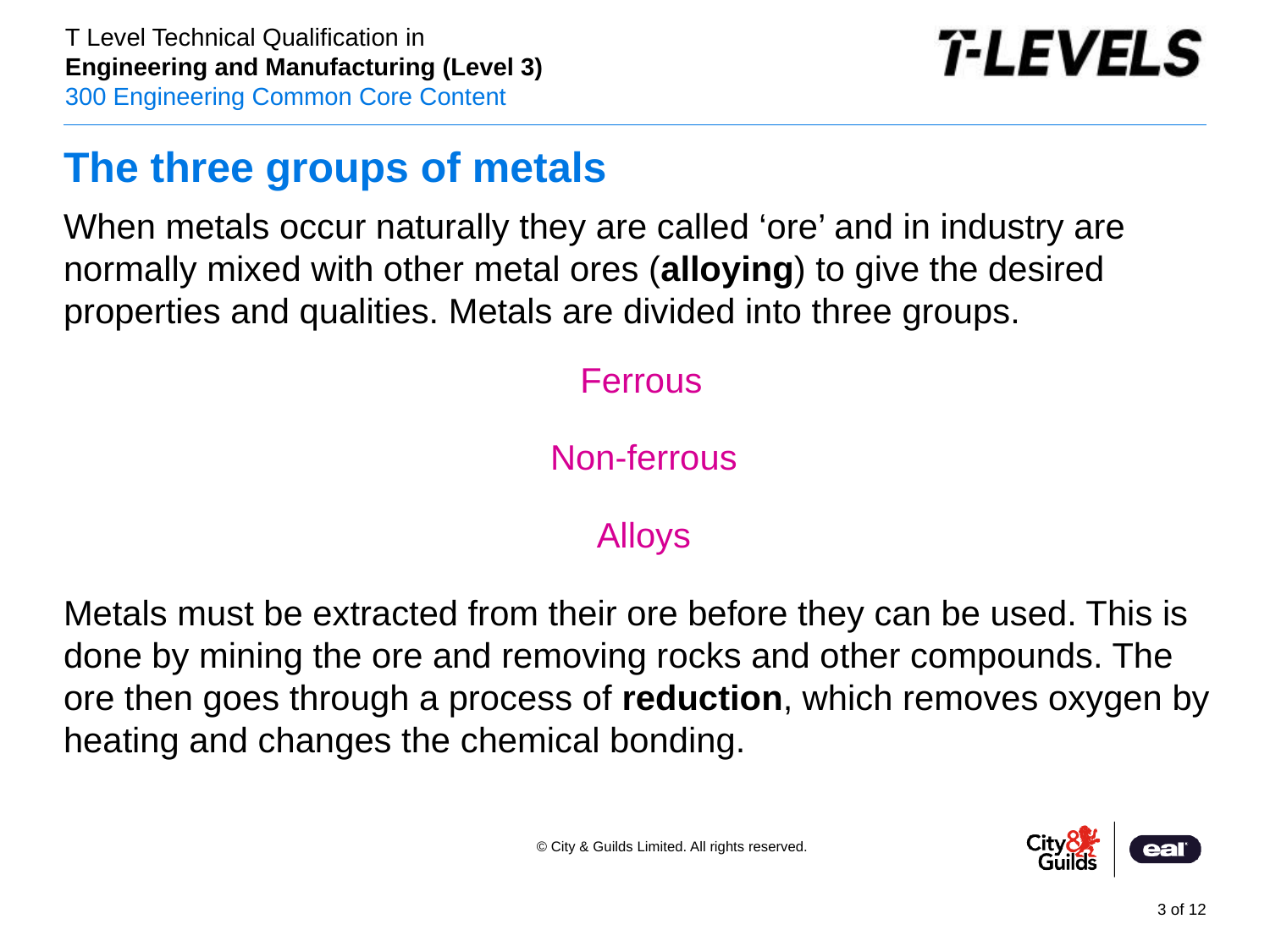

# The three groups of metals
When metals occur naturally they are called ‘ore’ and in industry are normally mixed with other metal ores (alloying) to give the desired properties and qualities. Metals are divided into three groups.
Ferrous
Non-ferrous
Alloys
Metals must be extracted from their ore before they can be used. This is done by mining the ore and removing rocks and other compounds. The ore then goes through a process of reduction, which removes oxygen by heating and changes the chemical bonding.